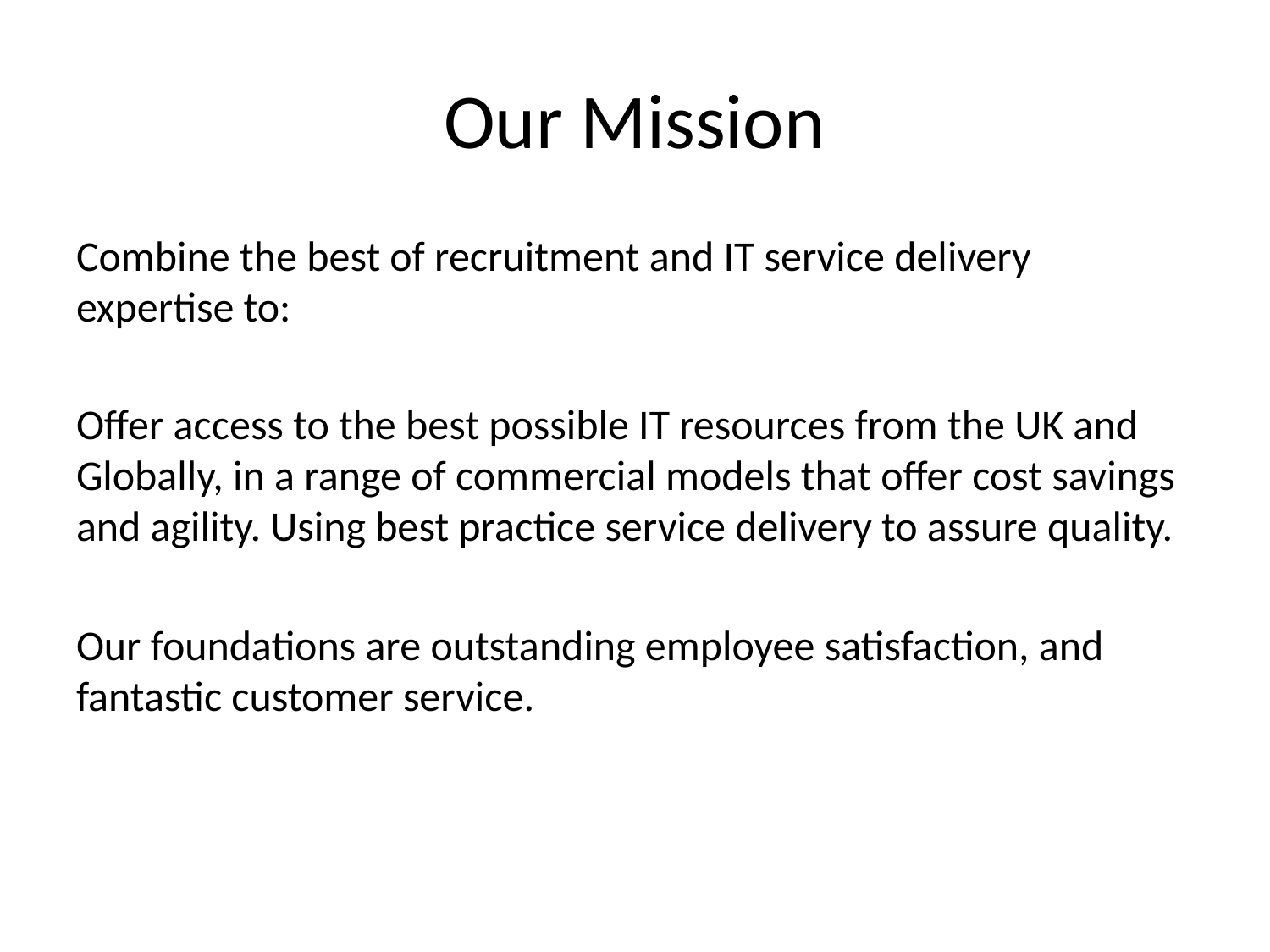

# Our Mission
Combine the best of recruitment and IT service delivery expertise to:

Offer access to the best possible IT resources from the UK and Globally, in a range of commercial models that offer cost savings and agility. Using best practice service delivery to assure quality.

Our foundations are outstanding employee satisfaction, and fantastic customer service.